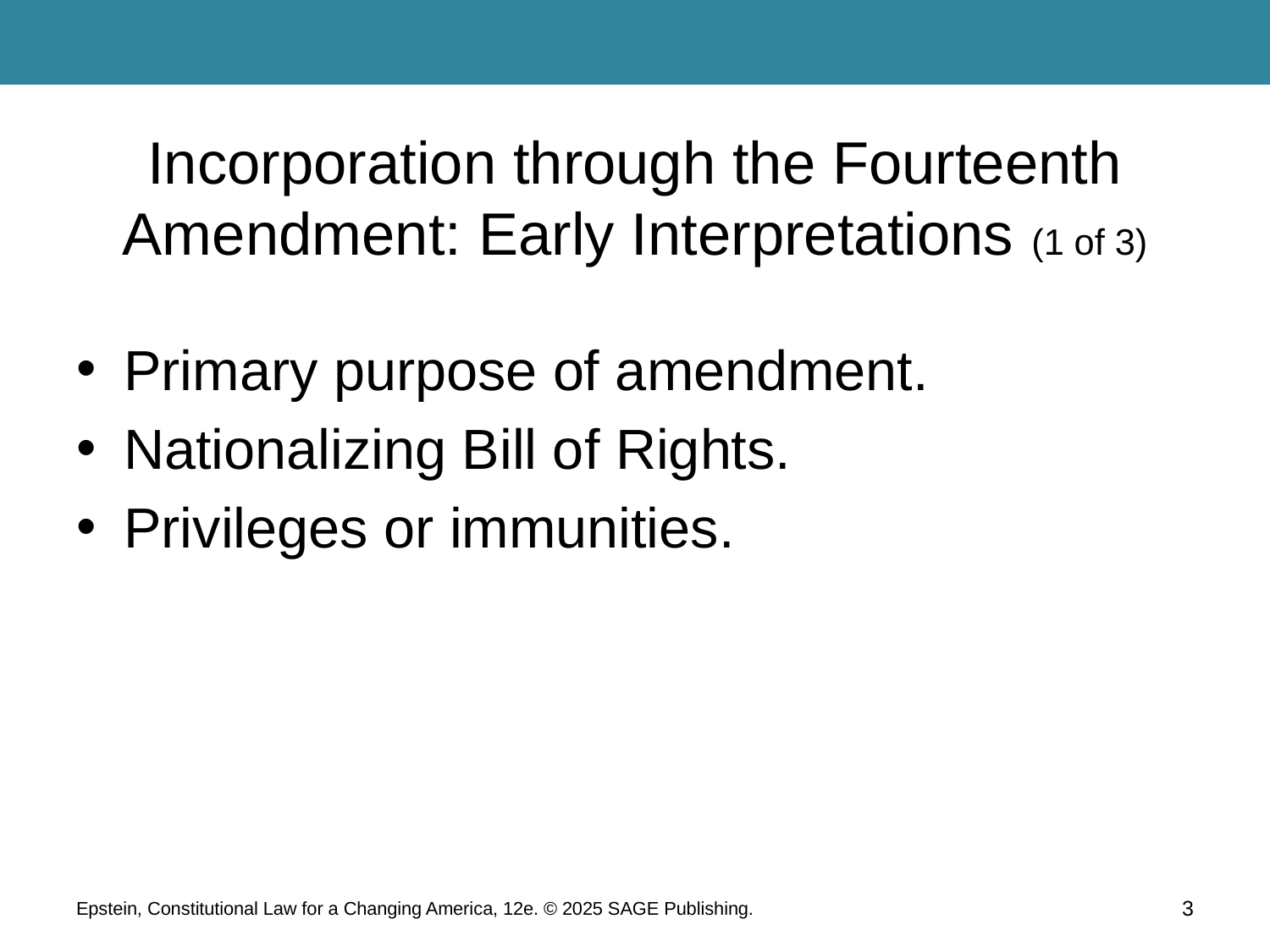

# Incorporation through the Fourteenth Amendment: Early Interpretations (1 of 3)
Primary purpose of amendment.
Nationalizing Bill of Rights.
Privileges or immunities.

Epstein, Constitutional Law for a Changing America, 12e. © 2025 SAGE Publishing.
3